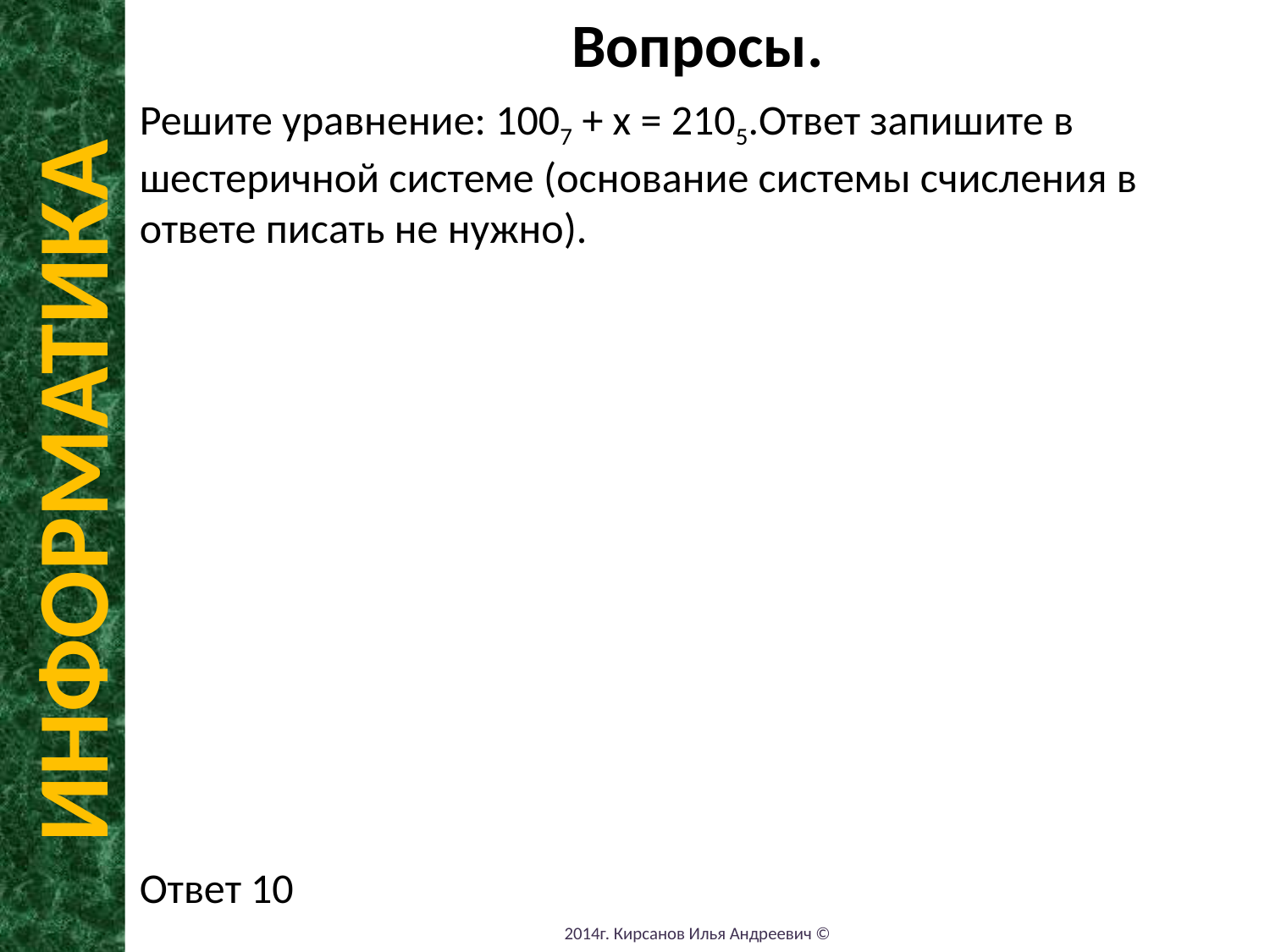

Вопросы.

Решите уравнение: 1007 + x = 2105.Ответ запишите в шестеричной системе (основание системы счисления в ответе писать не нужно).

Ответ 10

ИНФОРМАТИКА
2014г. Кирсанов Илья Андреевич ©